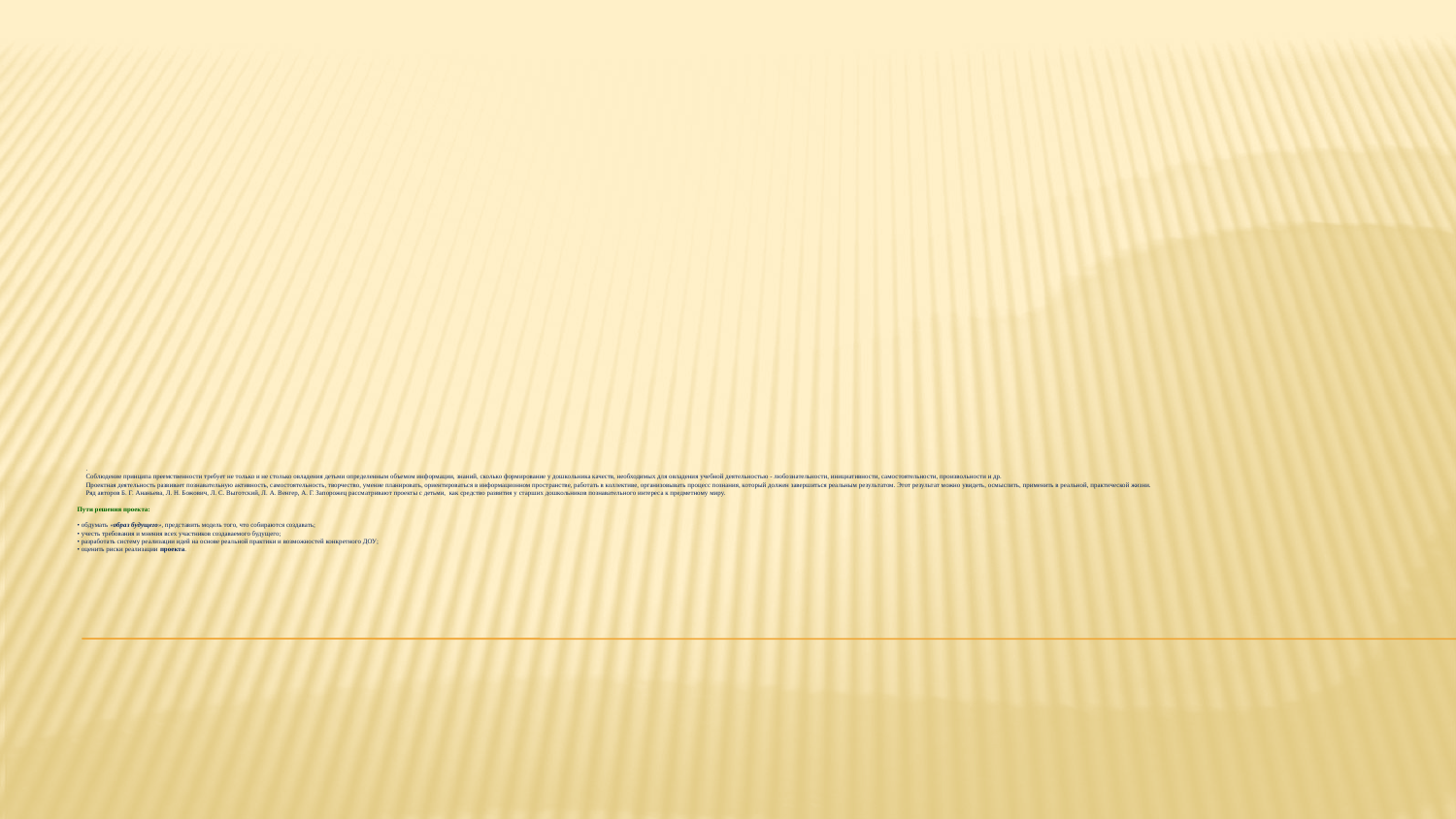

.
 	Соблюдение принципа преемственности требует не только и не столько овладения детьми определенным объемом информации, знаний, сколько формирование у дошкольника качеств, необходимых для овладения учебной деятельностью - любознательности, инициативности, самостоятельности, произвольности и др.
 	Проектная деятельность развивает познавательную активность, самостоятельность, творчество, умение планировать, ориентироваться в информационном пространстве, работать в коллективе, организовывать процесс познания, который должен завершиться реальным результатом. Этот результат можно увидеть, осмыслить, применить в реальной, практической жизни.
	Ряд авторов Б. Г. Ананьева, Л. Н. Божович, Л. С. Выготский, Л. А. Венгер, А. Г. Запорожец рассматривают проекты с детьми,  как средство развития у старших дошкольников познавательного интереса к предметному миру.

Пути решения проекта:

• обдумать «образ будущего», представить модель того, что собираются создавать;
• учесть требования и мнения всех участников создаваемого будущего;
• разработать систему реализации идей на основе реальной практики и возможностей конкретного ДОУ;
• оценить риски реализации проекта.